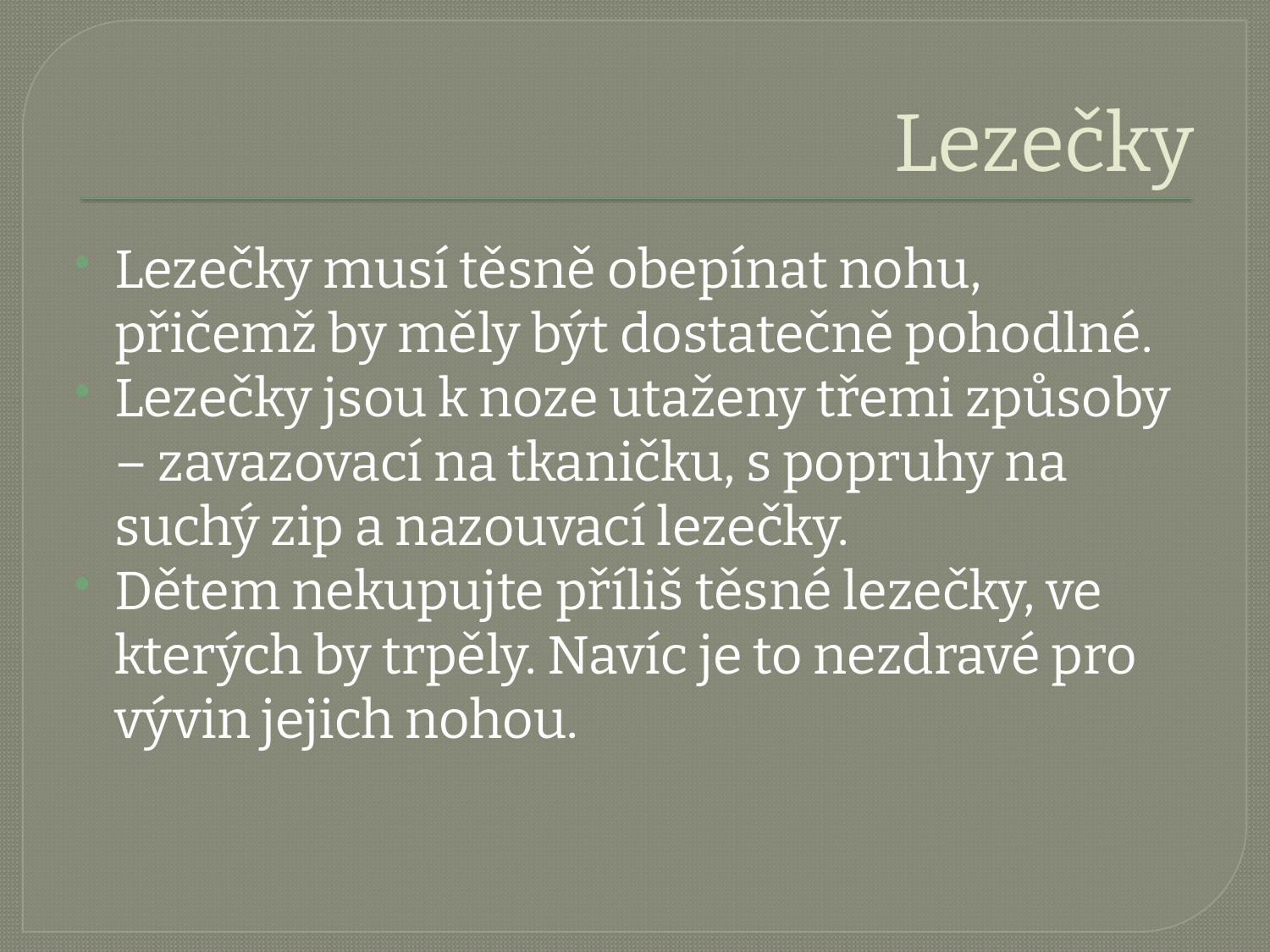

# Lezečky
Lezečky musí těsně obepínat nohu, přičemž by měly být dostatečně pohodlné.
Lezečky jsou k noze utaženy třemi způsoby – zavazovací na tkaničku, s popruhy na suchý zip a nazouvací lezečky.
Dětem nekupujte příliš těsné lezečky, ve kterých by trpěly. Navíc je to nezdravé pro vývin jejich nohou.